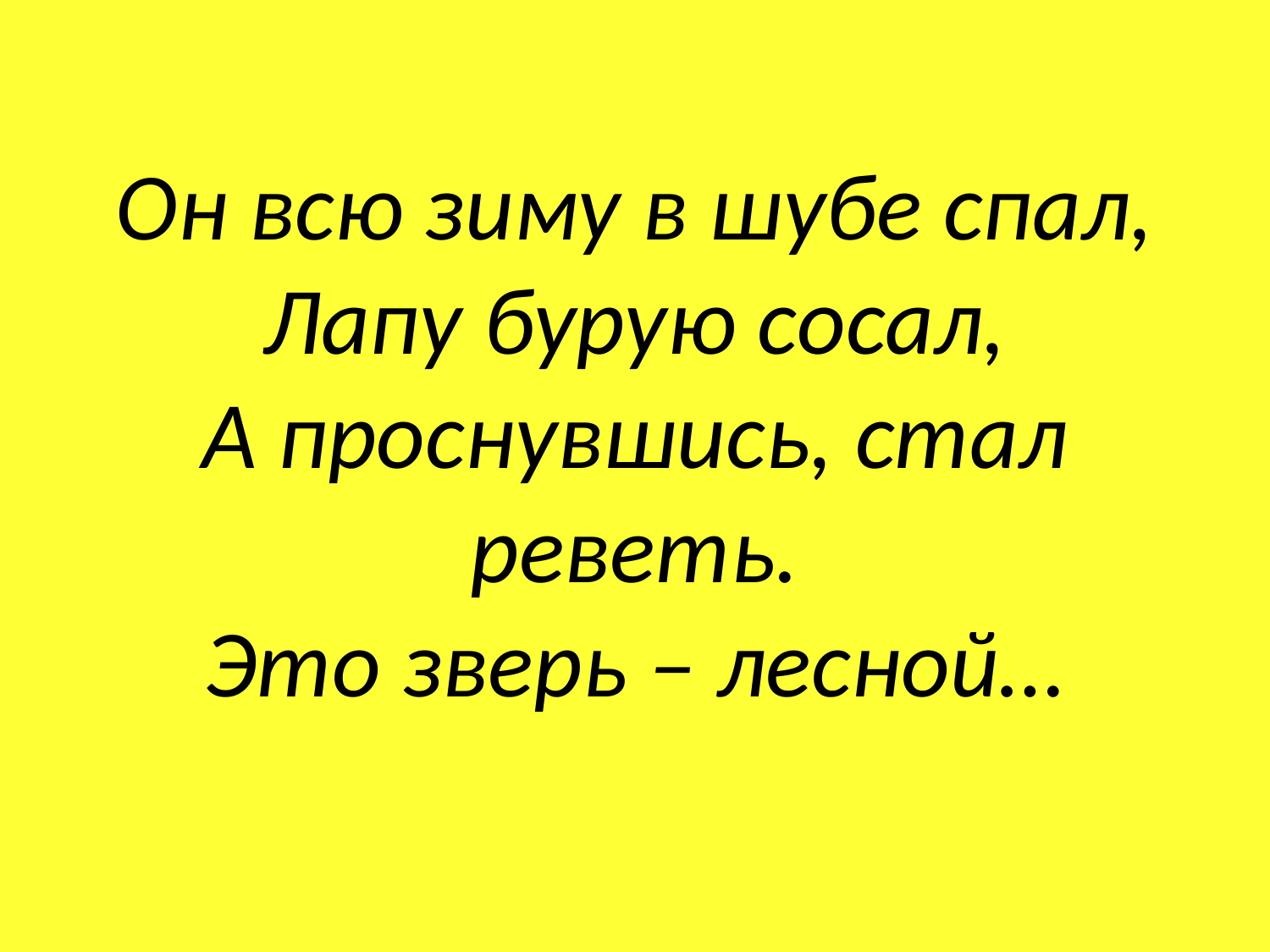

# Он всю зиму в шубе спал, Лапу бурую сосал, А проснувшись, стал реветь. Это зверь – лесной…